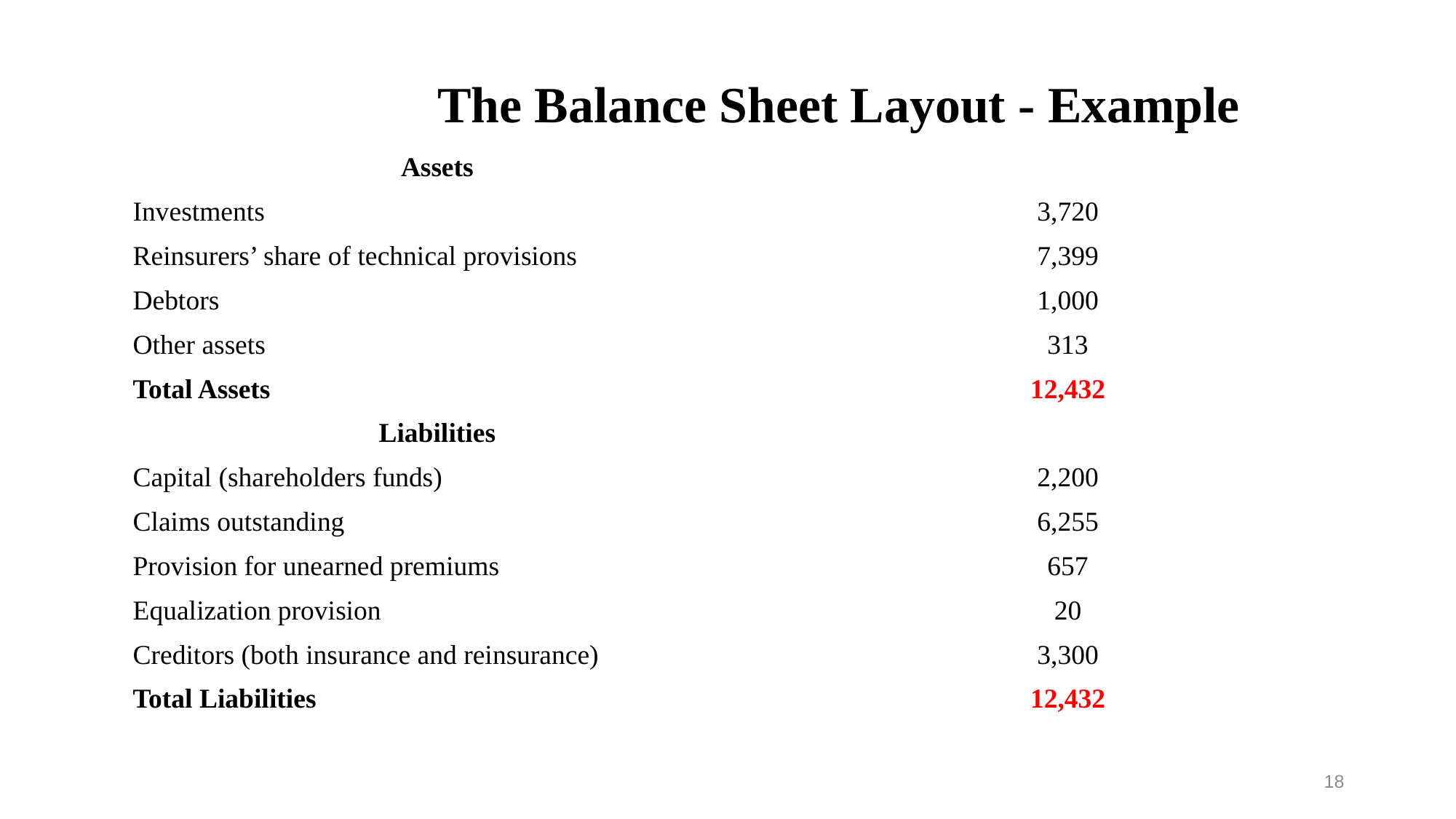

# The Balance Sheet Layout - Example
| Assets |  |
| --- | --- |
| Investments | 3,720 |
| Reinsurers’ share of technical provisions | 7,399 |
| Debtors | 1,000 |
| Other assets | 313 |
| Total Assets | 12,432 |
| Liabilities |  |
| Capital (shareholders funds) | 2,200 |
| Claims outstanding | 6,255 |
| Provision for unearned premiums | 657 |
| Equalization provision | 20 |
| Creditors (both insurance and reinsurance) | 3,300 |
| Total Liabilities | 12,432 |
18